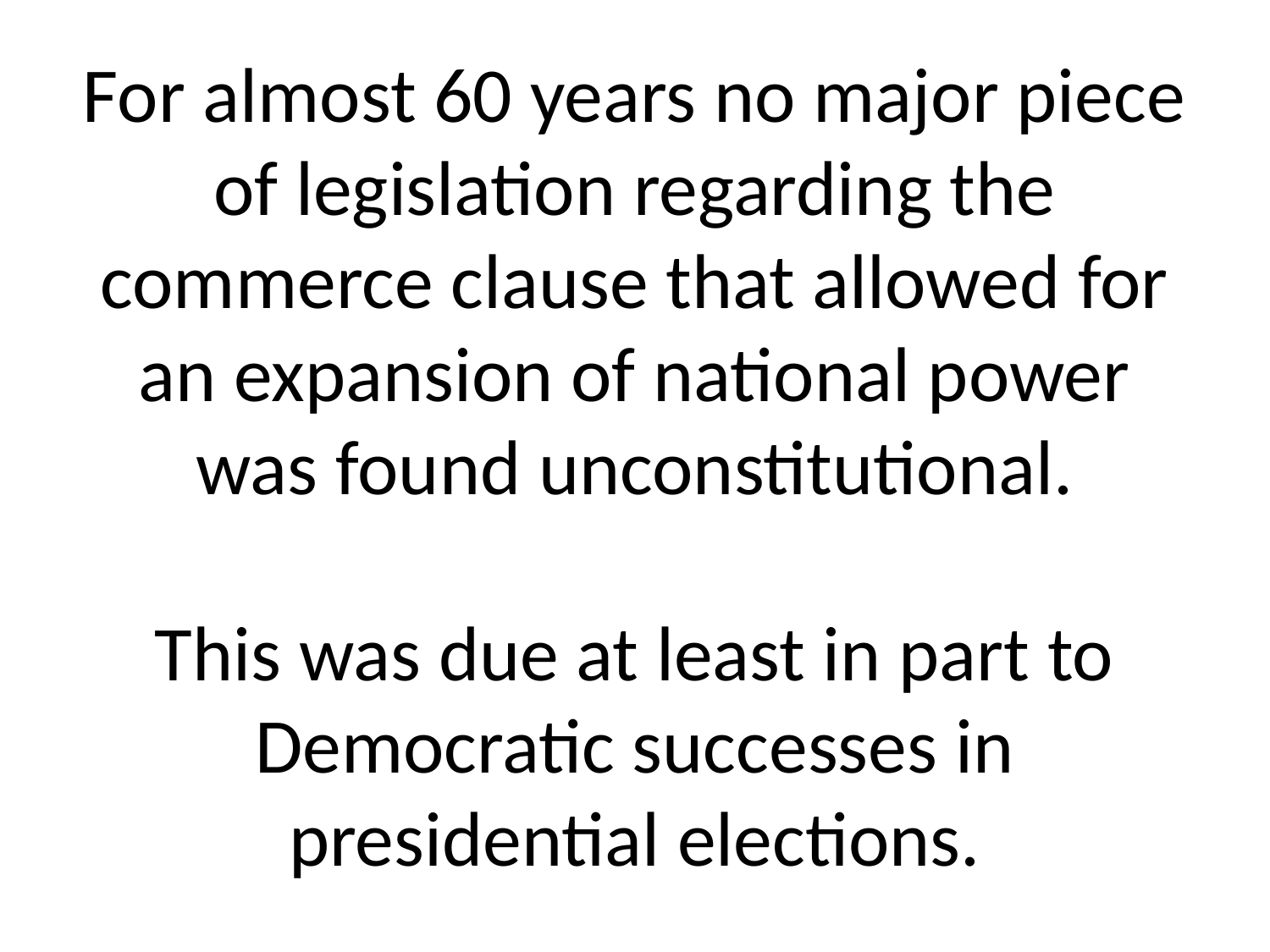

# For almost 60 years no major piece of legislation regarding the commerce clause that allowed for an expansion of national power was found unconstitutional. This was due at least in part to Democratic successes in presidential elections.